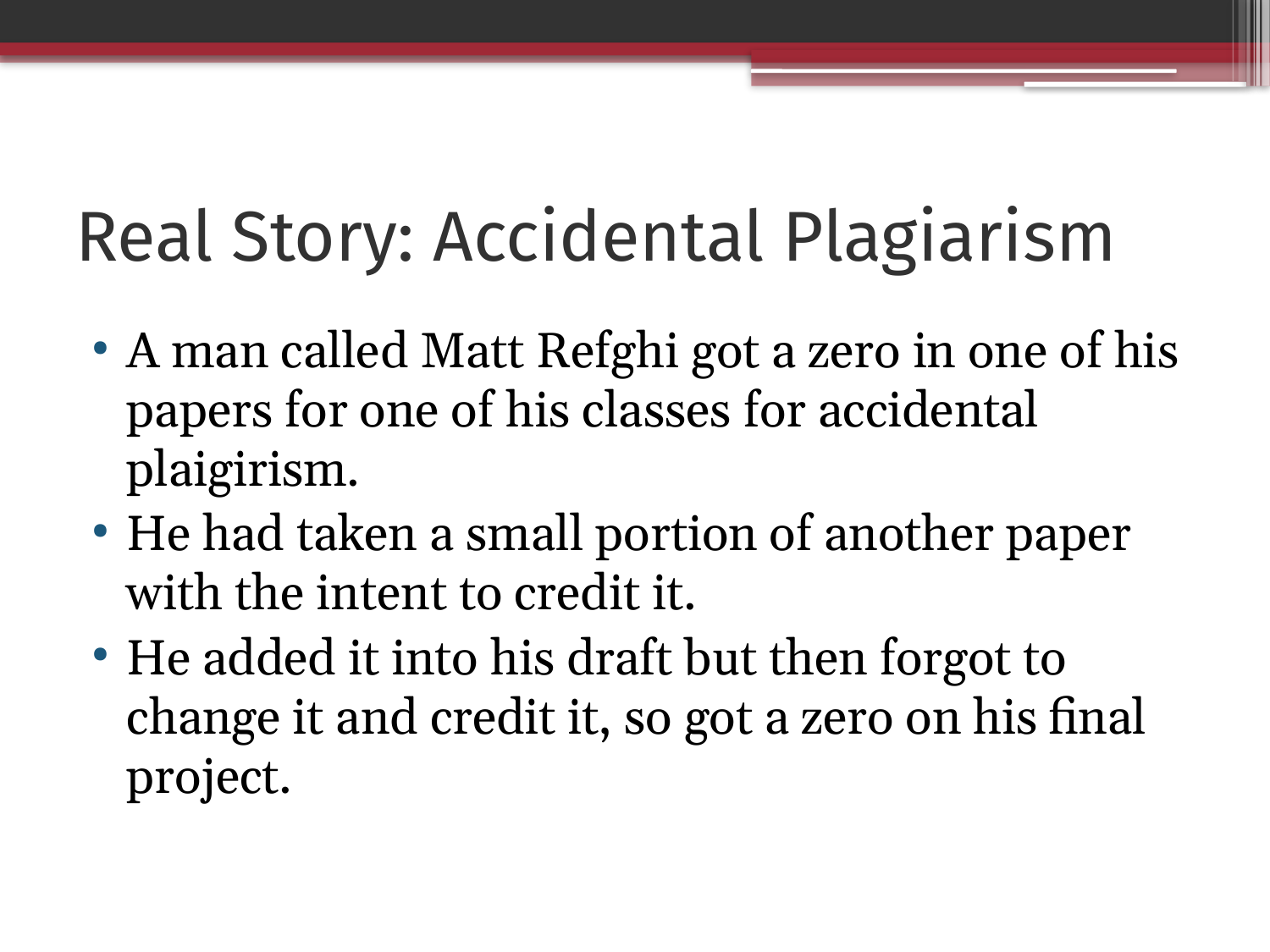

# Real Story: Accidental Plagiarism
A man called Matt Refghi got a zero in one of his papers for one of his classes for accidental plaigirism.
He had taken a small portion of another paper with the intent to credit it.
He added it into his draft but then forgot to change it and credit it, so got a zero on his final project.